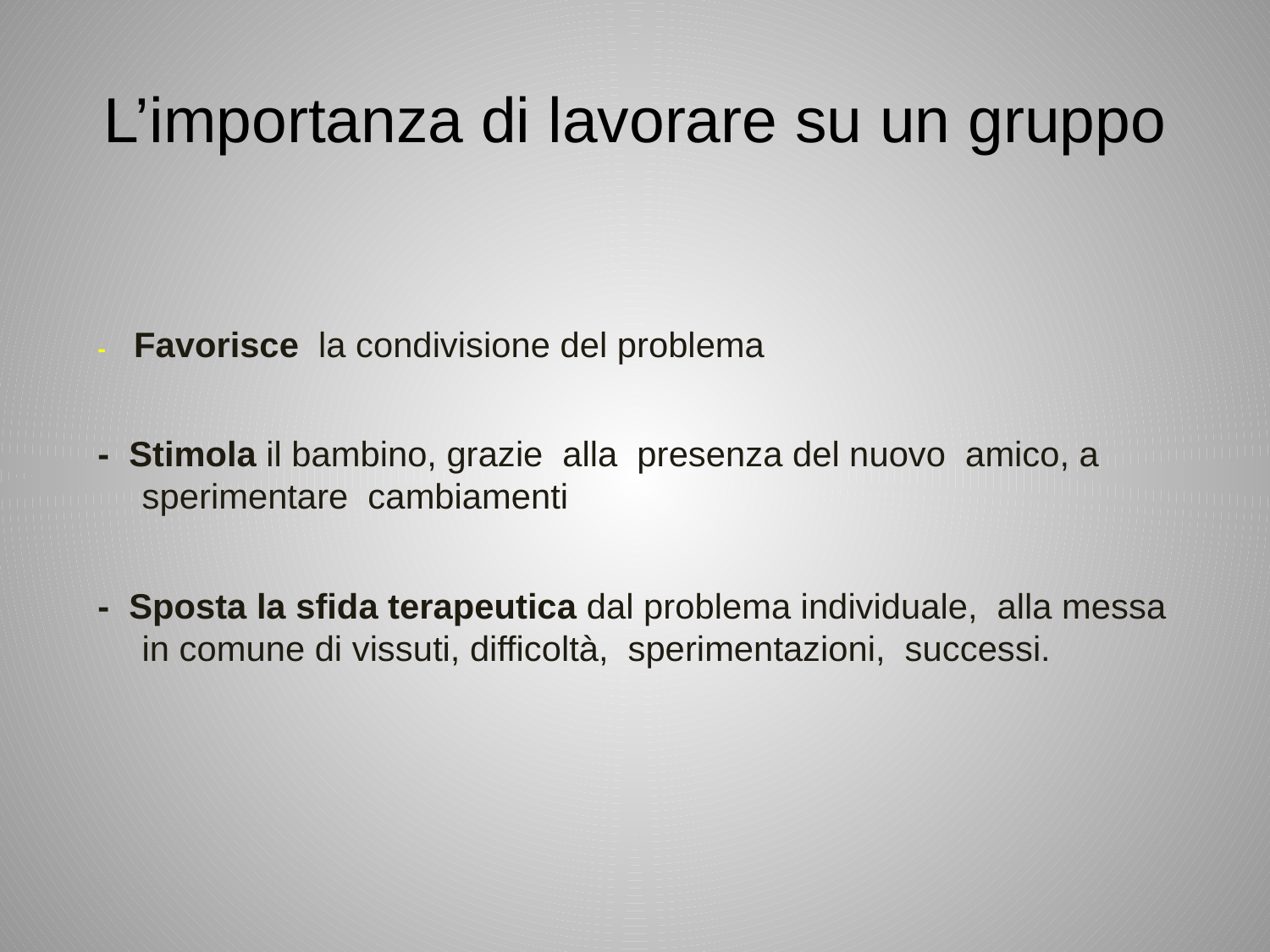

# L’importanza di lavorare su un gruppo
-    Favorisce  la condivisione del problema

-  Stimola il bambino, grazie  alla  presenza del nuovo  amico, a  sperimentare  cambiamenti

-  Sposta la sfida terapeutica dal problema individuale,  alla messa in comune di vissuti, difficoltà,  sperimentazioni,  successi.